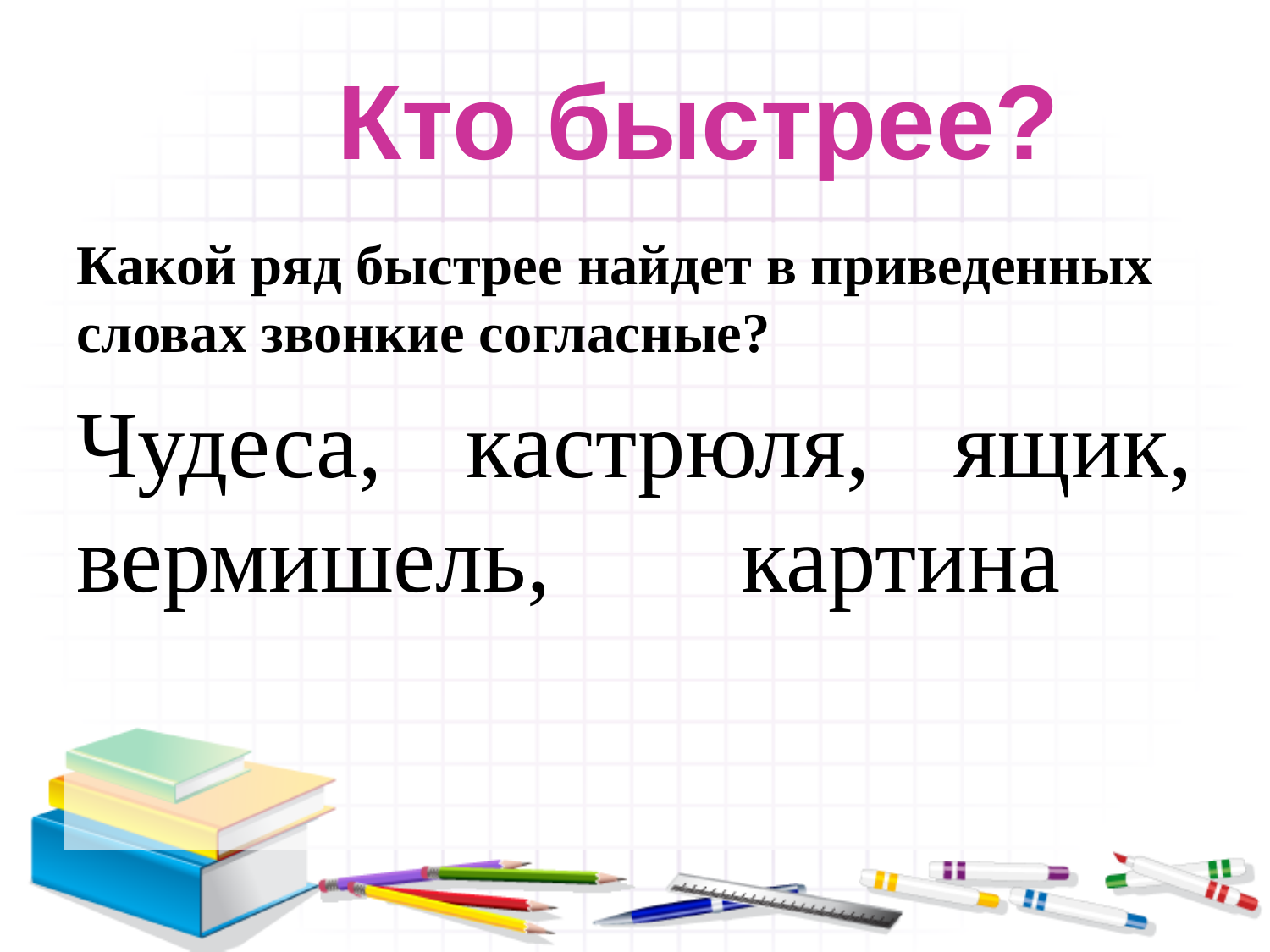

# Кто быстрее?
Какой ряд быстрее найдет в приведенных словах звонкие согласные?
Чудеса, кастрюля, ящик, вермишель,        картина